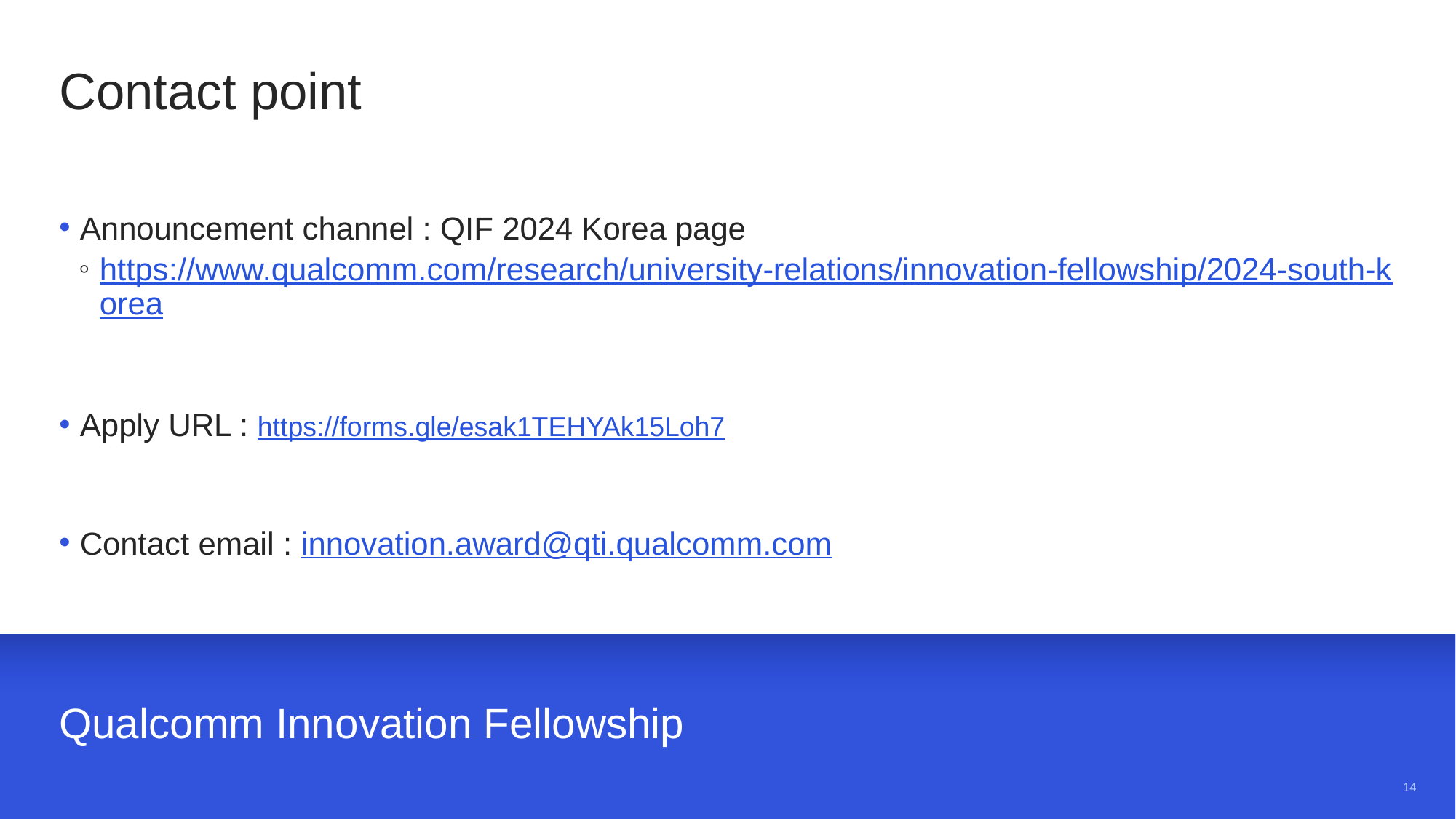

# Contact point

Announcement channel : QIF 2024 Korea page
https://www.qualcomm.com/research/university-relations/innovation-fellowship/2024-south-korea

Apply URL : https://forms.gle/esak1TEHYAk15Loh7

Contact email : innovation.award@qti.qualcomm.com

Qualcomm Innovation Fellowship